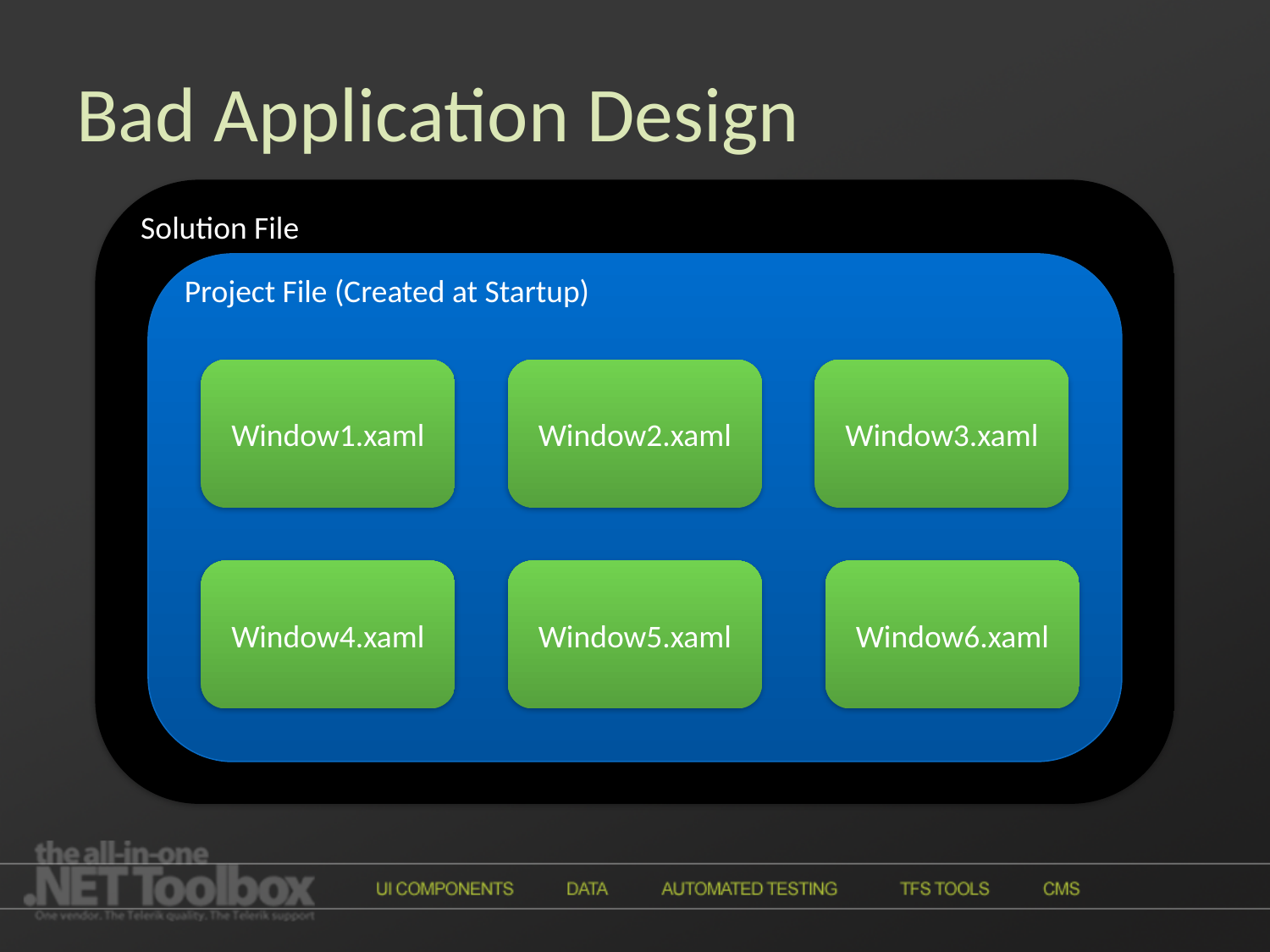

# Bad Application Design

Solution File

Project File (Created at Startup)
Window1.xaml
Window2.xaml
Window3.xaml
Window4.xaml
Window5.xaml
Window6.xaml